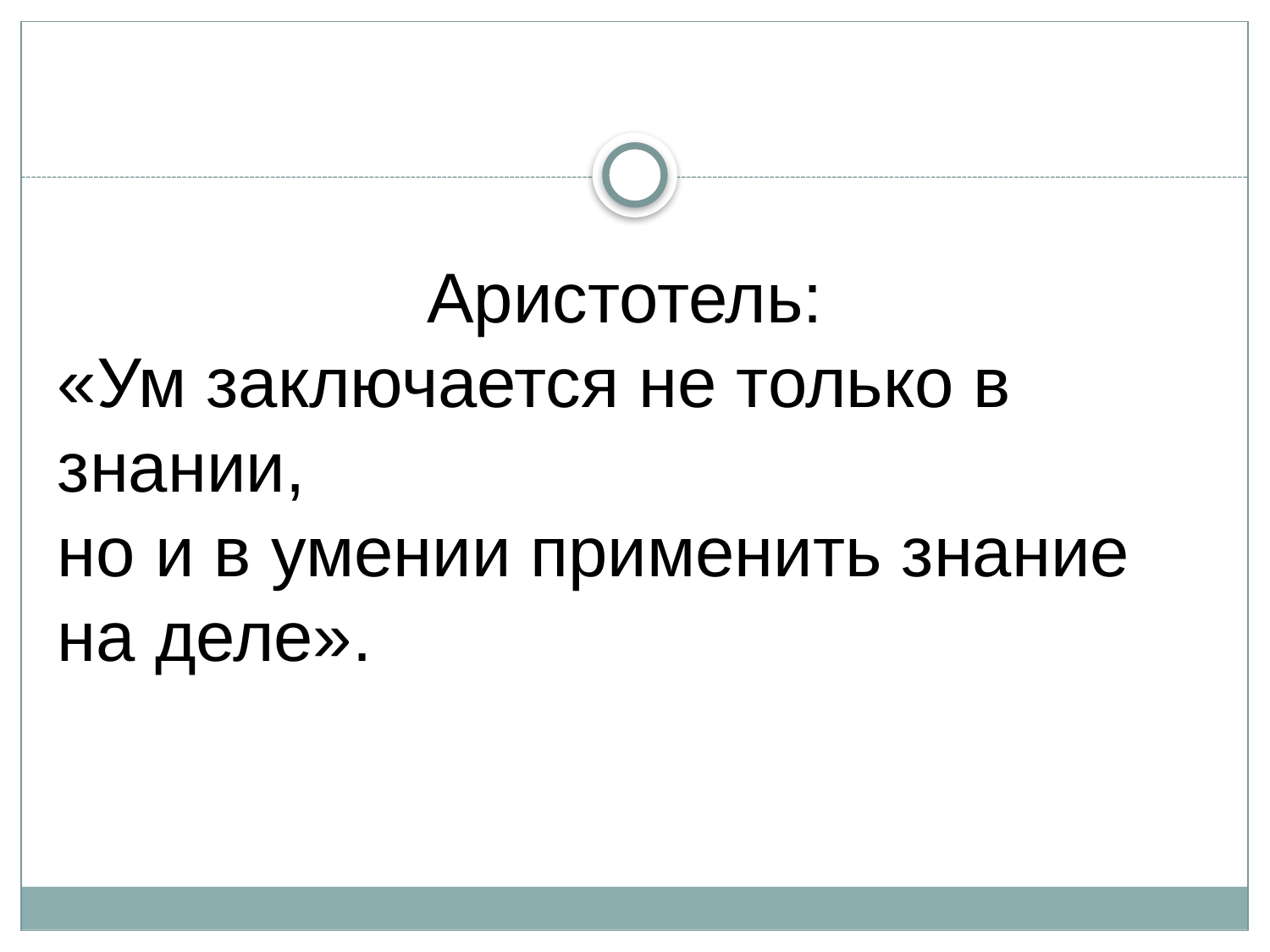

Аристотель:
«Ум заключается не только в знании,
но и в умении применить знание на деле».